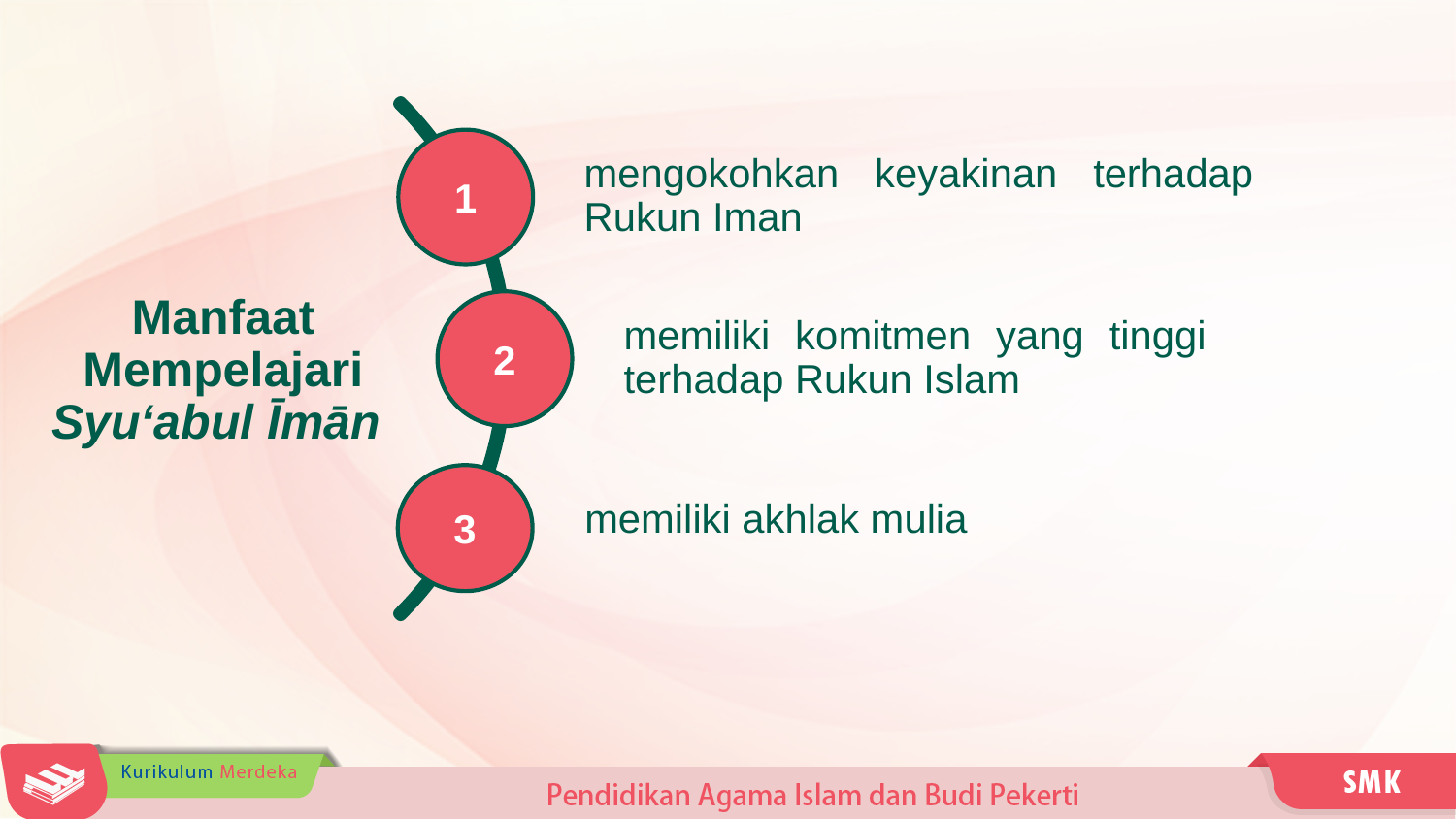

1
mengokohkan keyakinan terhadap Rukun Iman
2
memiliki komitmen yang tinggi terhadap Rukun Islam
3
memiliki akhlak mulia
Manfaat Mempelajari
Syu‘abul Īmān